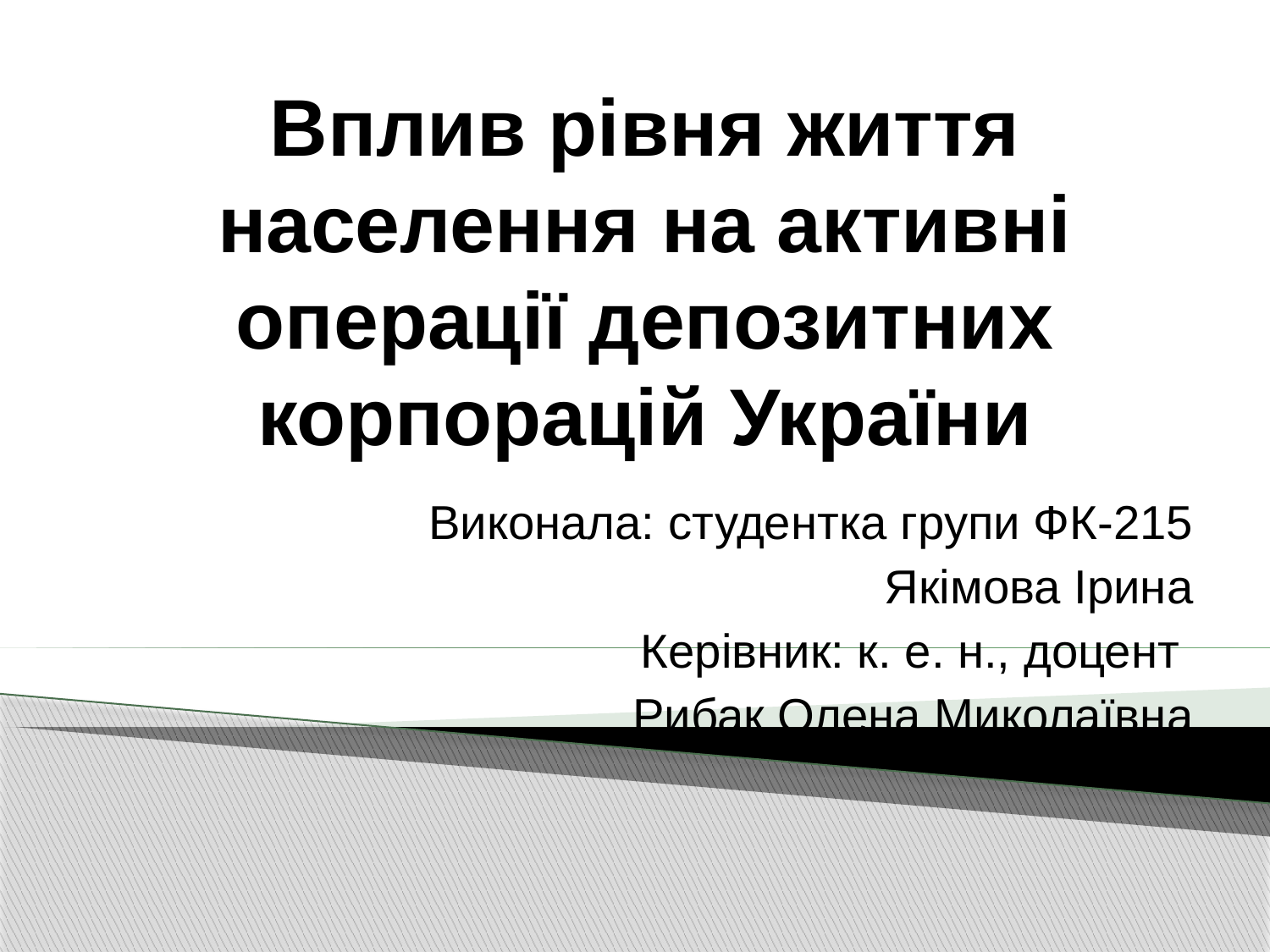

# Вплив рівня життя населення на активні операції депозитних корпорацій України
Виконала: студентка групи ФК-215
Якімова Ірина
Керівник: к. е. н., доцент
Рибак Олена Миколаївна